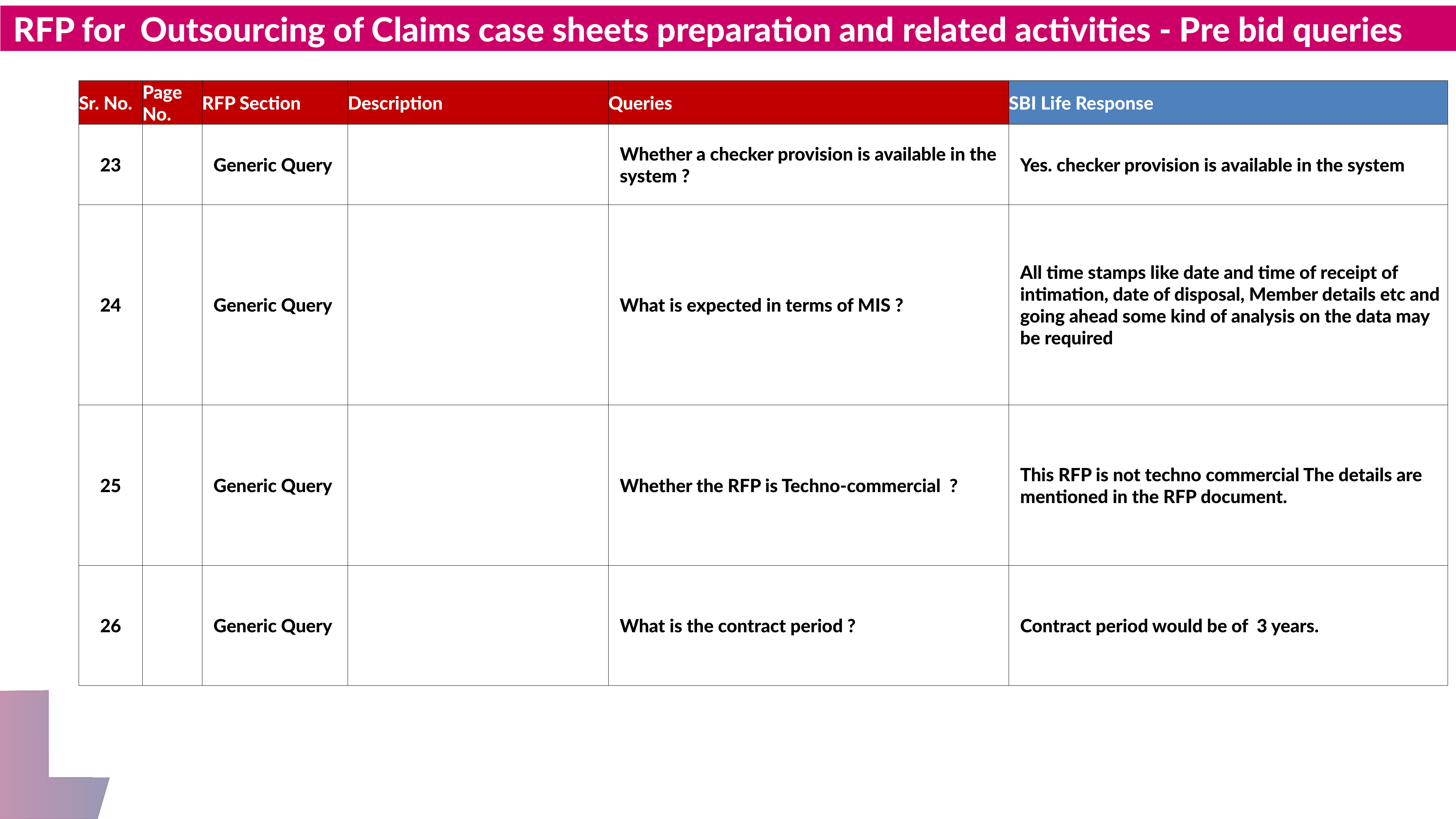

RFP for  Outsourcing of Claims case sheets preparation and related activities - Pre bid queries
| Sr. No. | Page No. | RFP Section | Description | Queries | SBI Life Response |
| --- | --- | --- | --- | --- | --- |
| 23 |  | Generic Query |  | Whether a checker provision is available in the system ? | Yes. checker provision is available in the system |
| 24 |  | Generic Query |  | What is expected in terms of MIS ? | All time stamps like date and time of receipt of intimation, date of disposal, Member details etc and going ahead some kind of analysis on the data may be required |
| 25 |  | Generic Query |  | Whether the RFP is Techno-commercial ? | This RFP is not techno commercial The details are mentioned in the RFP document. |
| 26 |  | Generic Query |  | What is the contract period ? | Contract period would be of 3 years. |